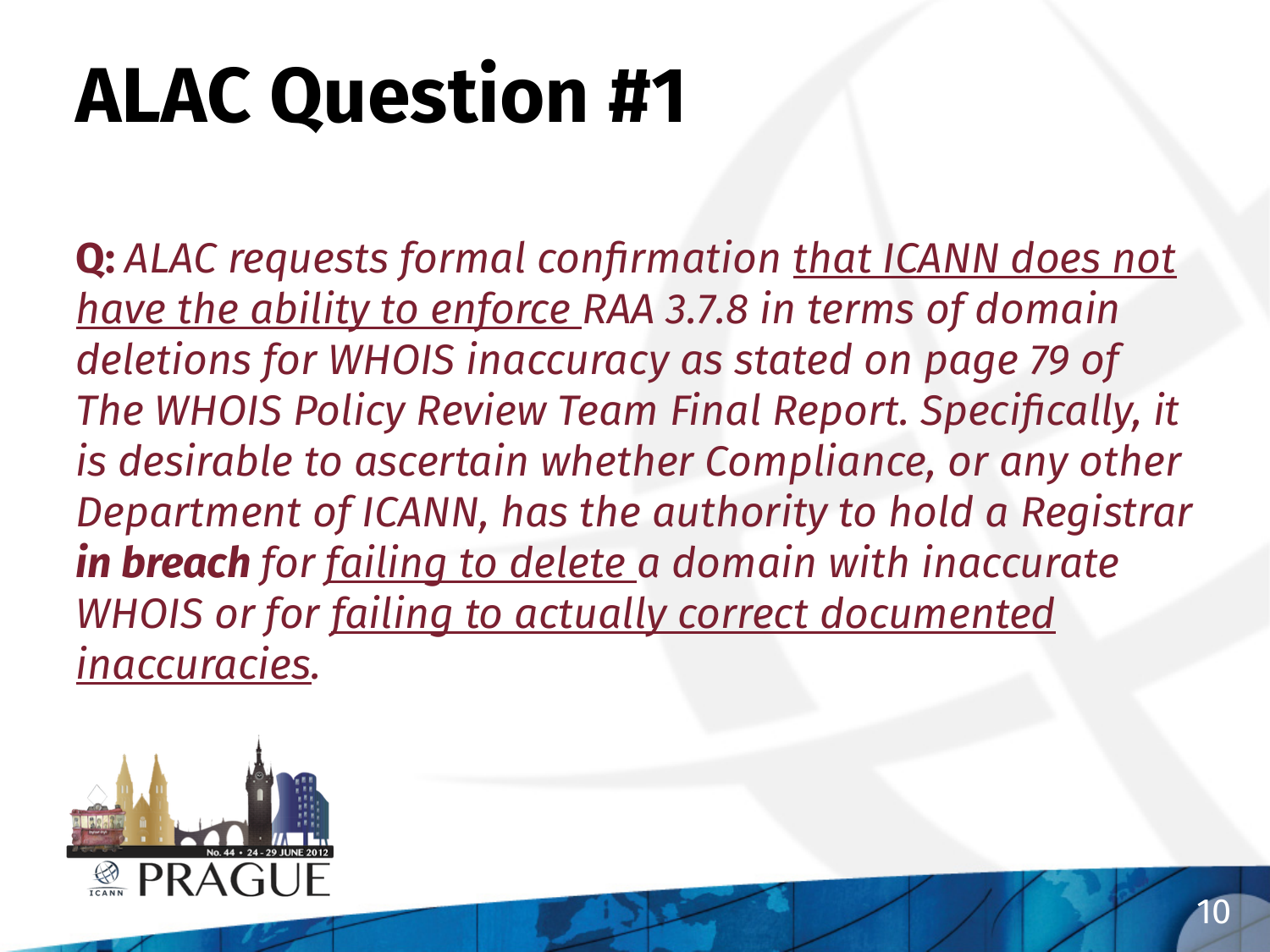

# ALAC Question #1 Q: ALAC requests formal confirmation that ICANN does not have the ability to enforce RAA 3.7.8 in terms of domain deletions for WHOIS inaccuracy as stated on page 79 of The WHOIS Policy Review Team Final Report. Specifically, it is desirable to ascertain whether Compliance, or any other Department of ICANN, has the authority to hold a Registrar in breach for failing to delete a domain with inaccurate WHOIS or for failing to actually correct documented inaccuracies.
10